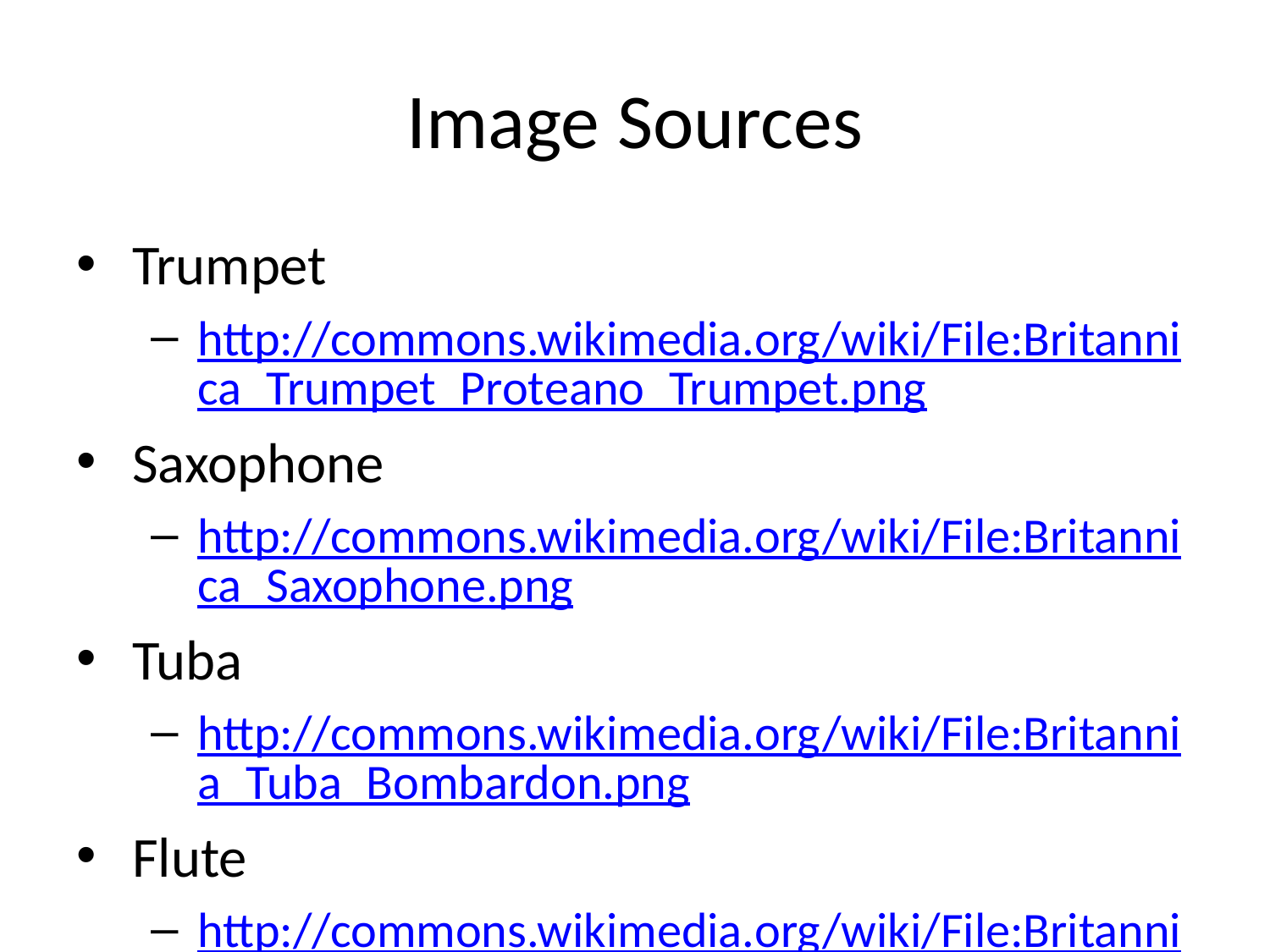

# Image Sources
Trumpet
http://commons.wikimedia.org/wiki/File:Britannica_Trumpet_Proteano_Trumpet.png
Saxophone
http://commons.wikimedia.org/wiki/File:Britannica_Saxophone.png
Tuba
http://commons.wikimedia.org/wiki/File:Britannia_Tuba_Bombardon.png
Flute
http://commons.wikimedia.org/wiki/File:Britannica_Clarinet_Boehm.jpg